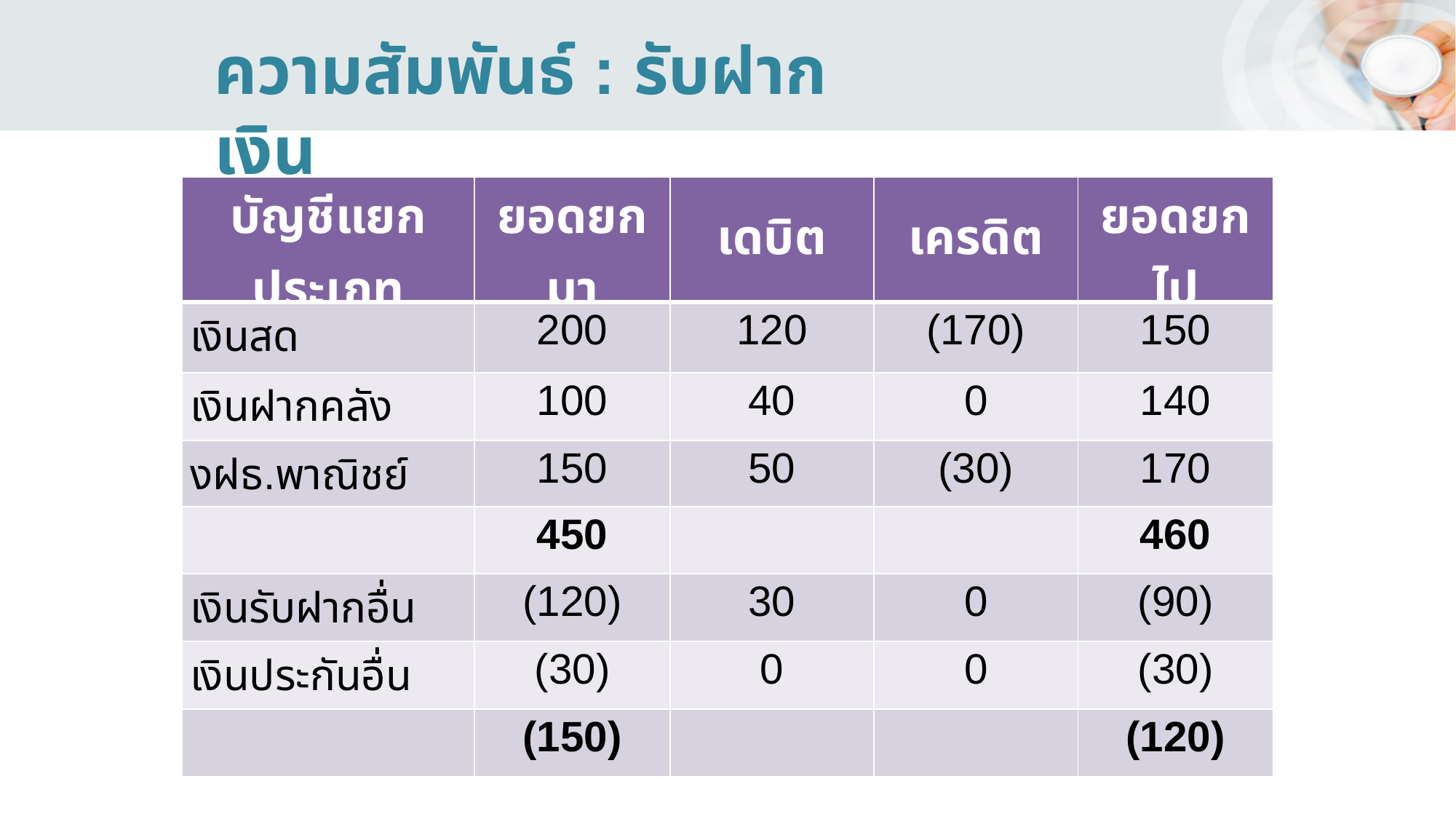

ความสัมพันธ์ : รับฝากเงิน
| บัญชีแยกประเภท | ยอดยกมา | เดบิต | เครดิต | ยอดยกไป |
| --- | --- | --- | --- | --- |
| เงินสด | 200 | 120 | (170) | 150 |
| เงินฝากคลัง | 100 | 40 | 0 | 140 |
| งฝธ.พาณิชย์ | 150 | 50 | (30) | 170 |
|  | 450 |  |  | 460 |
| เงินรับฝากอื่น | (120) | 30 | 0 | (90) |
| เงินประกันอื่น | (30) | 0 | 0 | (30) |
|  | (150) |  |  | (120) |